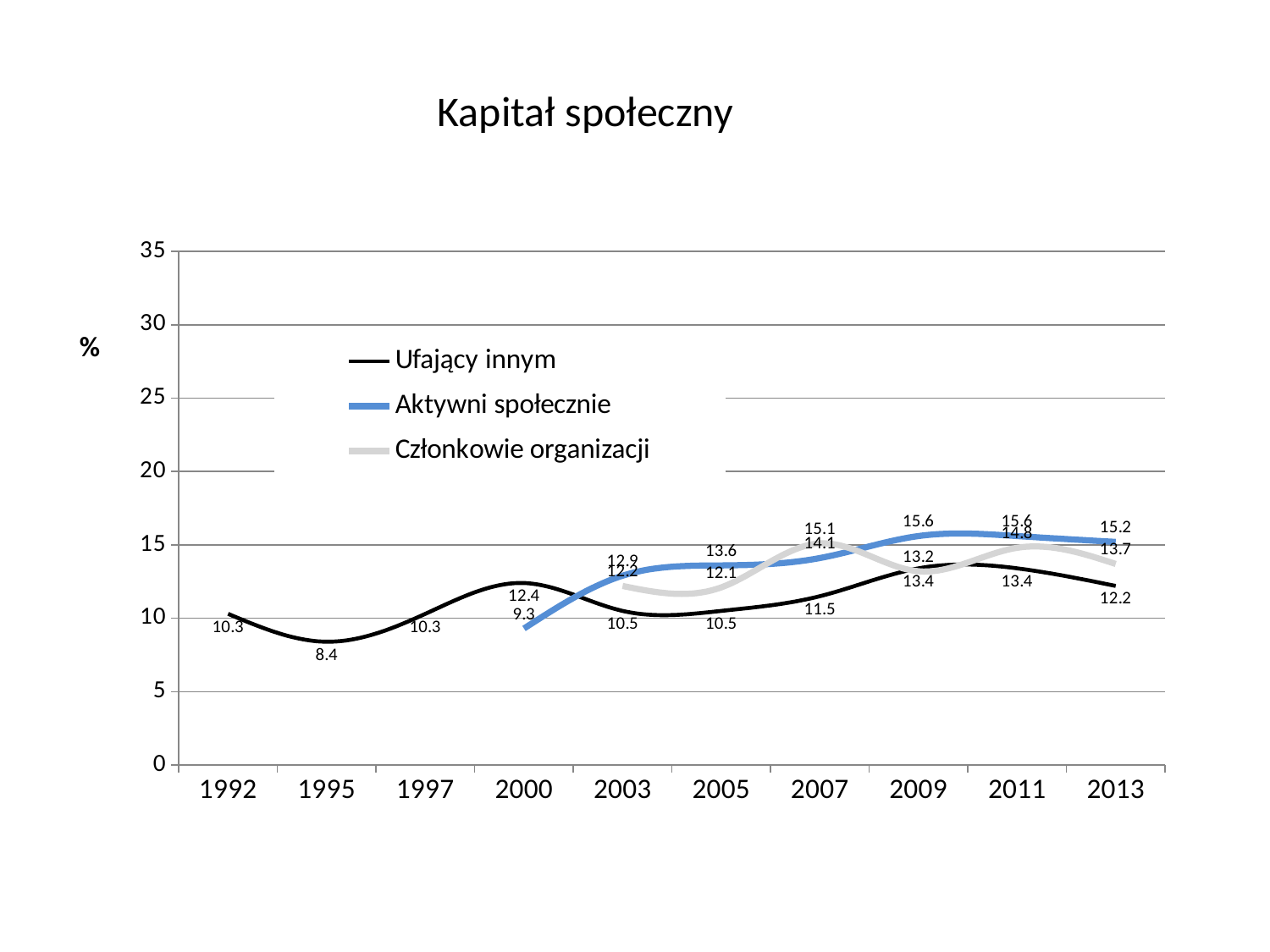

Kapitał społeczny

### Chart

| Category | Ufający innym | Aktywni społecznie | Członkowie organizacji |
|---|---|---|---|
| 1992 | 10.3 | None | None |
| 1995 | 8.4 | None | None |
| 1997 | 10.3 | None | None |
| 2000 | 12.4 | 9.3 | None |
| 2003 | 10.5 | 12.9 | 12.2 |
| 2005 | 10.5 | 13.6 | 12.1 |
| 2007 | 11.5 | 14.1 | 15.1 |
| 2009 | 13.4 | 15.6 | 13.2 |
| 2011 | 13.4 | 15.6 | 14.8 |
| 2013 | 12.2 | 15.2 | 13.7 |